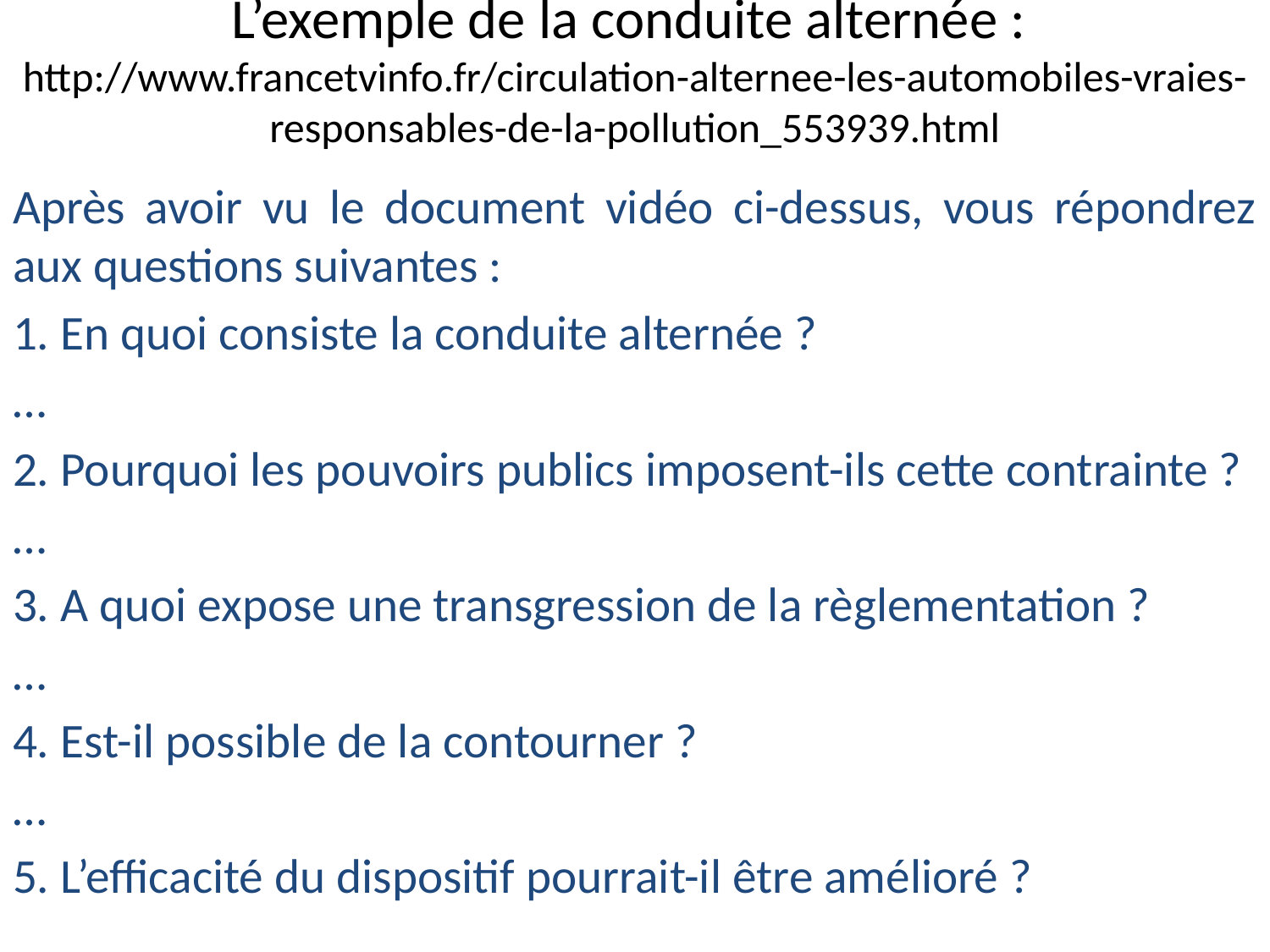

# L’exemple de la conduite alternée : http://www.francetvinfo.fr/circulation-alternee-les-automobiles-vraies-responsables-de-la-pollution_553939.html
Après avoir vu le document vidéo ci-dessus, vous répondrez aux questions suivantes :
1. En quoi consiste la conduite alternée ?
…
2. Pourquoi les pouvoirs publics imposent-ils cette contrainte ?
…
3. A quoi expose une transgression de la règlementation ?
…
4. Est-il possible de la contourner ?
…
5. L’efficacité du dispositif pourrait-il être amélioré ?